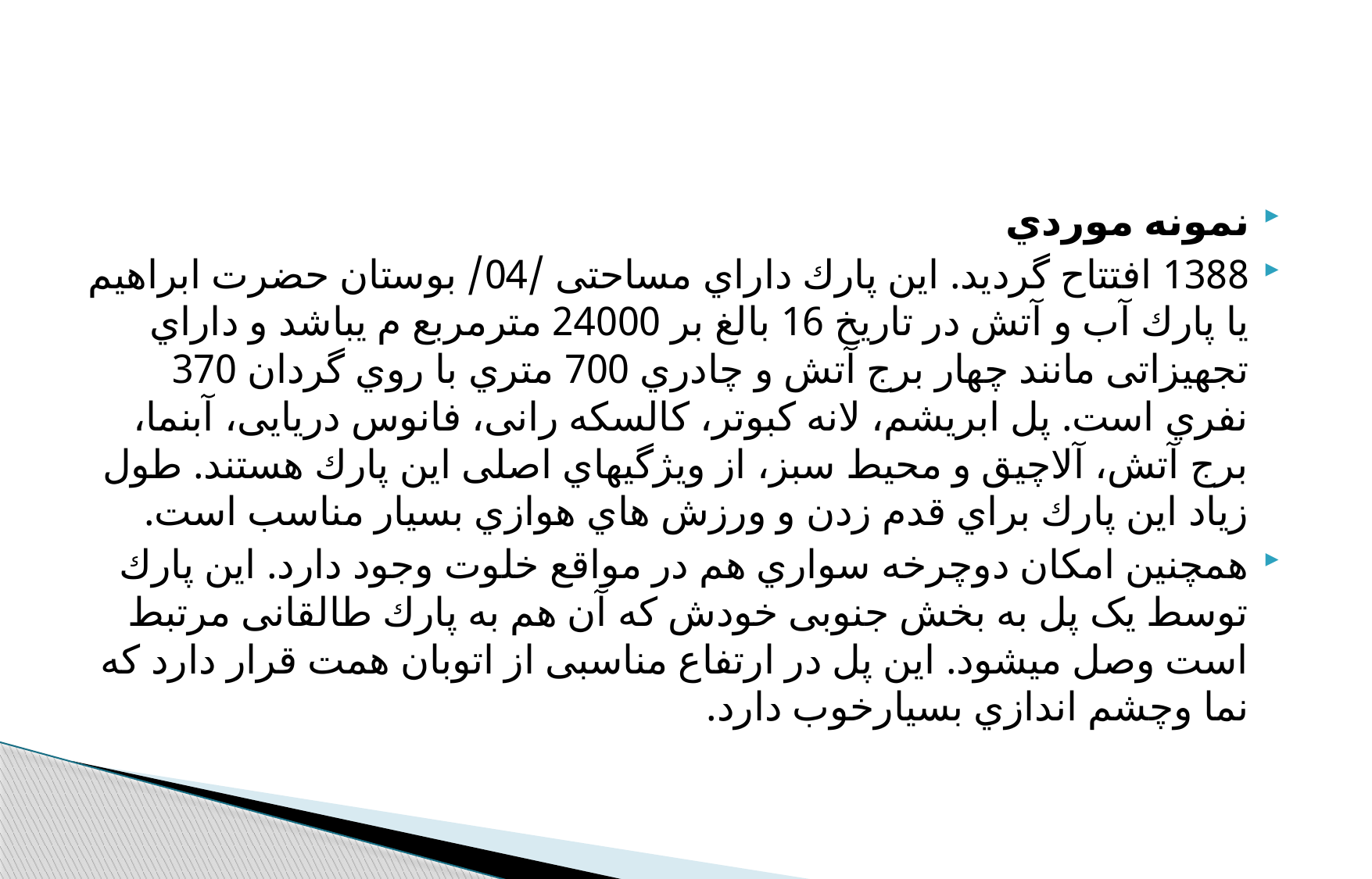

#
نمونه موردي
1388 افتتاح گردید. این پارك داراي مساحتی /04/ بوستان حضرت ابراهیم یا پارك آب و آتش در تاریخ 16 بالغ بر 24000 مترمربع م یباشد و داراي تجهیزاتی مانند چهار برج آتش و چادري 700 متري با روي گردان 370 نفري است. پل ابریشم، لانه کبوتر، کالسکه رانی، فانوس دریایی، آبنما، برج آتش، آلاچیق و محیط سبز، از ویژگیهاي اصلی این پارك هستند. طول زیاد این پارك براي قدم زدن و ورزش هاي هوازي بسیار مناسب است.
همچنین امکان دوچرخه سواري هم در مواقع خلوت وجود دارد. این پارك توسط یک پل به بخش جنوبی خودش که آن هم به پارك طالقانی مرتبط است وصل میشود. این پل در ارتفاع مناسبی از اتوبان همت قرار دارد که نما وچشم اندازي بسیارخوب دارد.